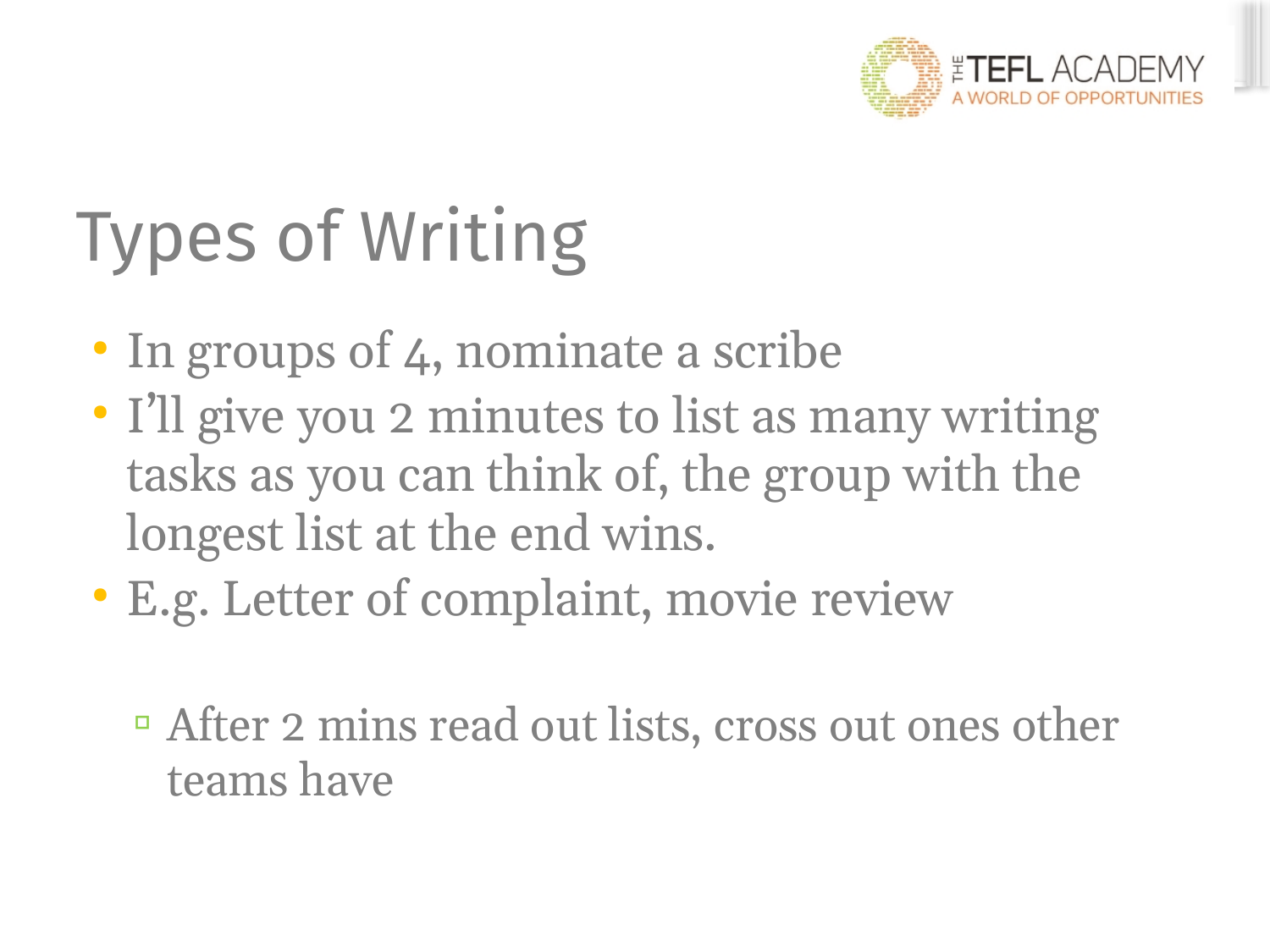

# Types of Writing
In groups of 4, nominate a scribe
I’ll give you 2 minutes to list as many writing tasks as you can think of, the group with the longest list at the end wins.
E.g. Letter of complaint, movie review

After 2 mins read out lists, cross out ones other teams have